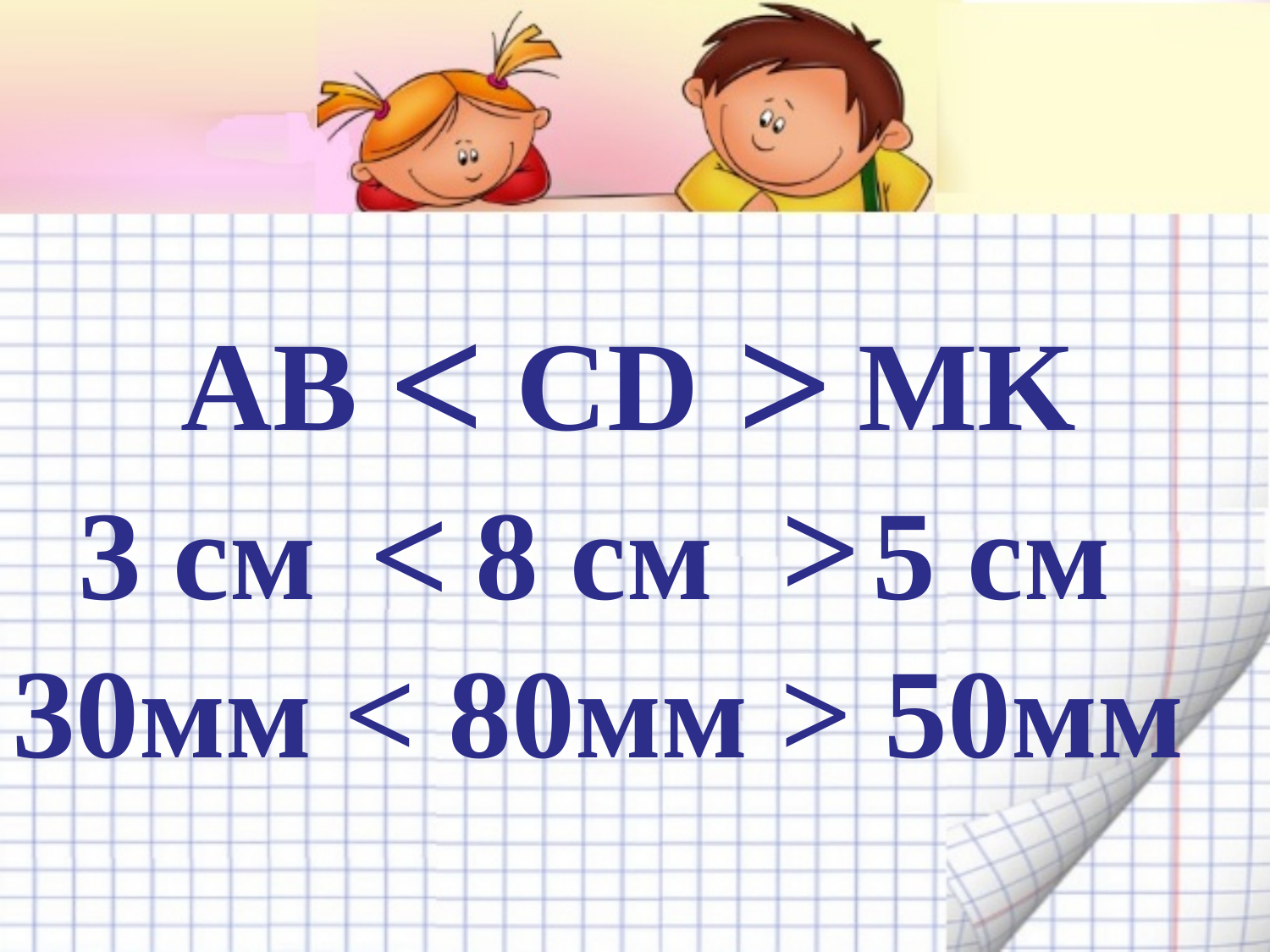

<
>
АВ     CD     MK
<
<
3 см     8 см     5 см
30мм < 80мм > 50мм